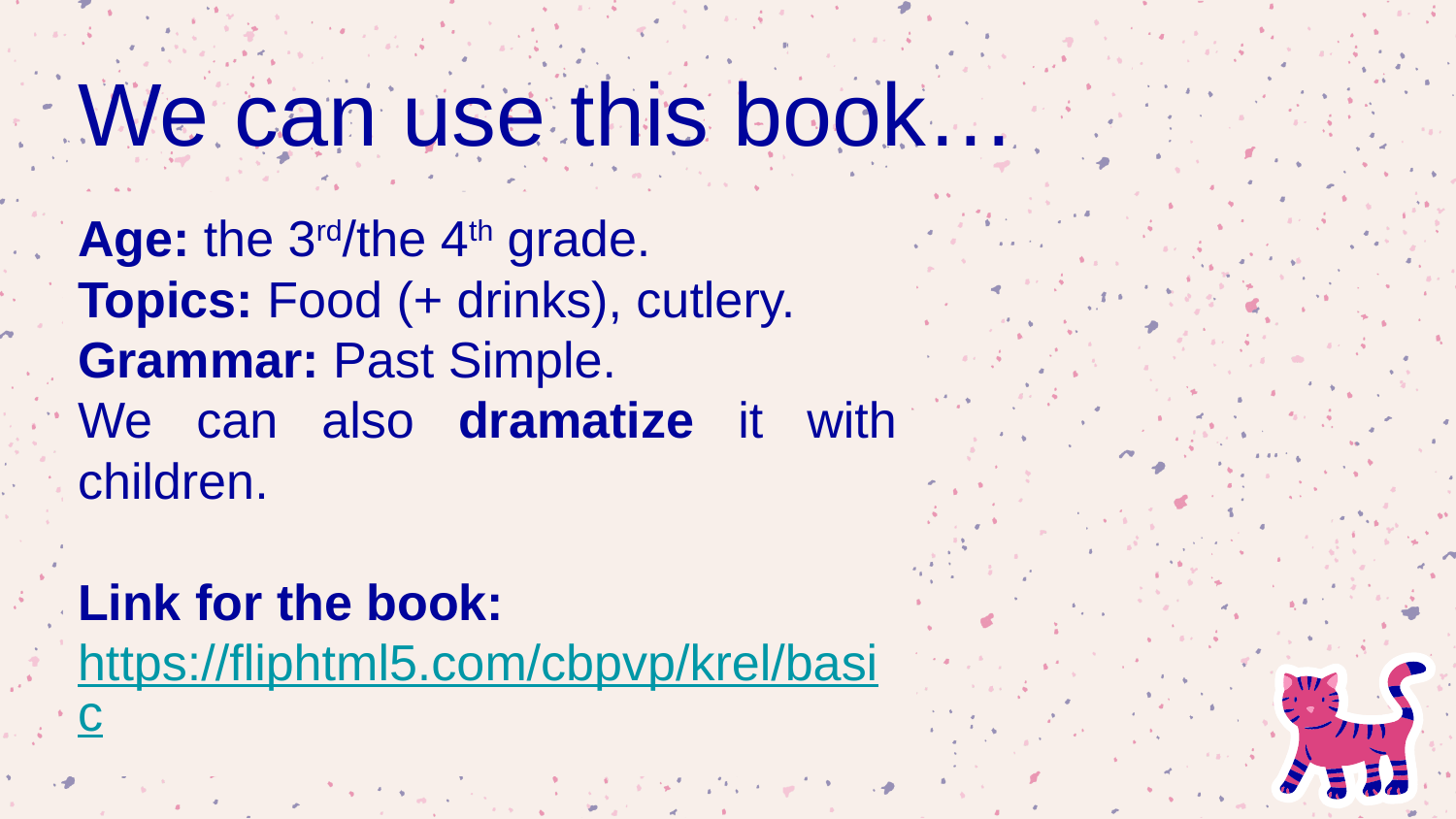

# We can use this book…
Age: the 3rd/the 4th grade.
Topics: Food (+ drinks), cutlery.
Grammar: Past Simple.
We can also dramatize it with children.

Link for the book: https://fliphtml5.com/cbpvp/krel/basic